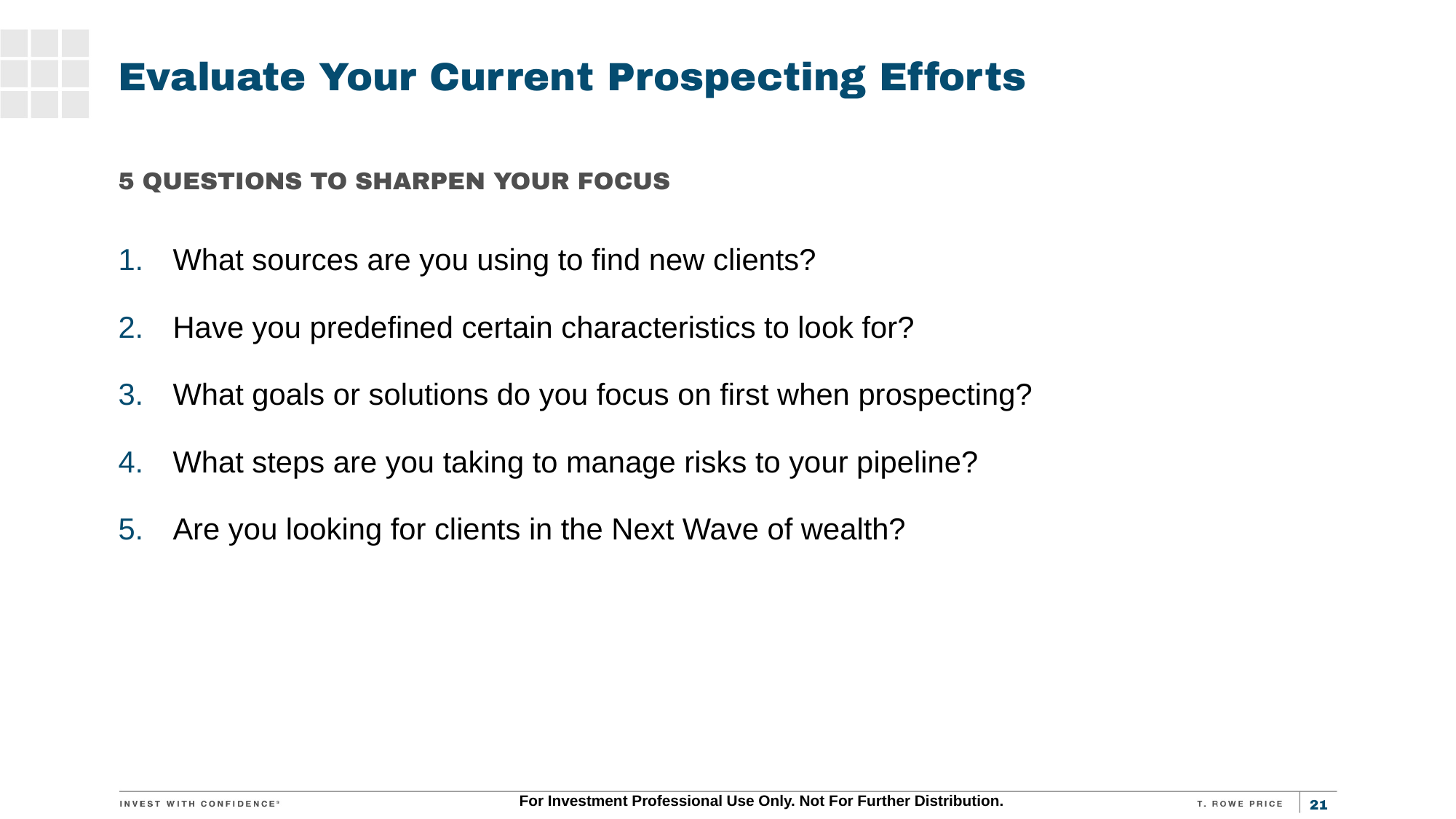

# Evaluate Your Current Prospecting Efforts
5 Questions to Sharpen Your Focus
What sources are you using to find new clients?
Have you predefined certain characteristics to look for?
What goals or solutions do you focus on first when prospecting?
What steps are you taking to manage risks to your pipeline?
Are you looking for clients in the Next Wave of wealth?